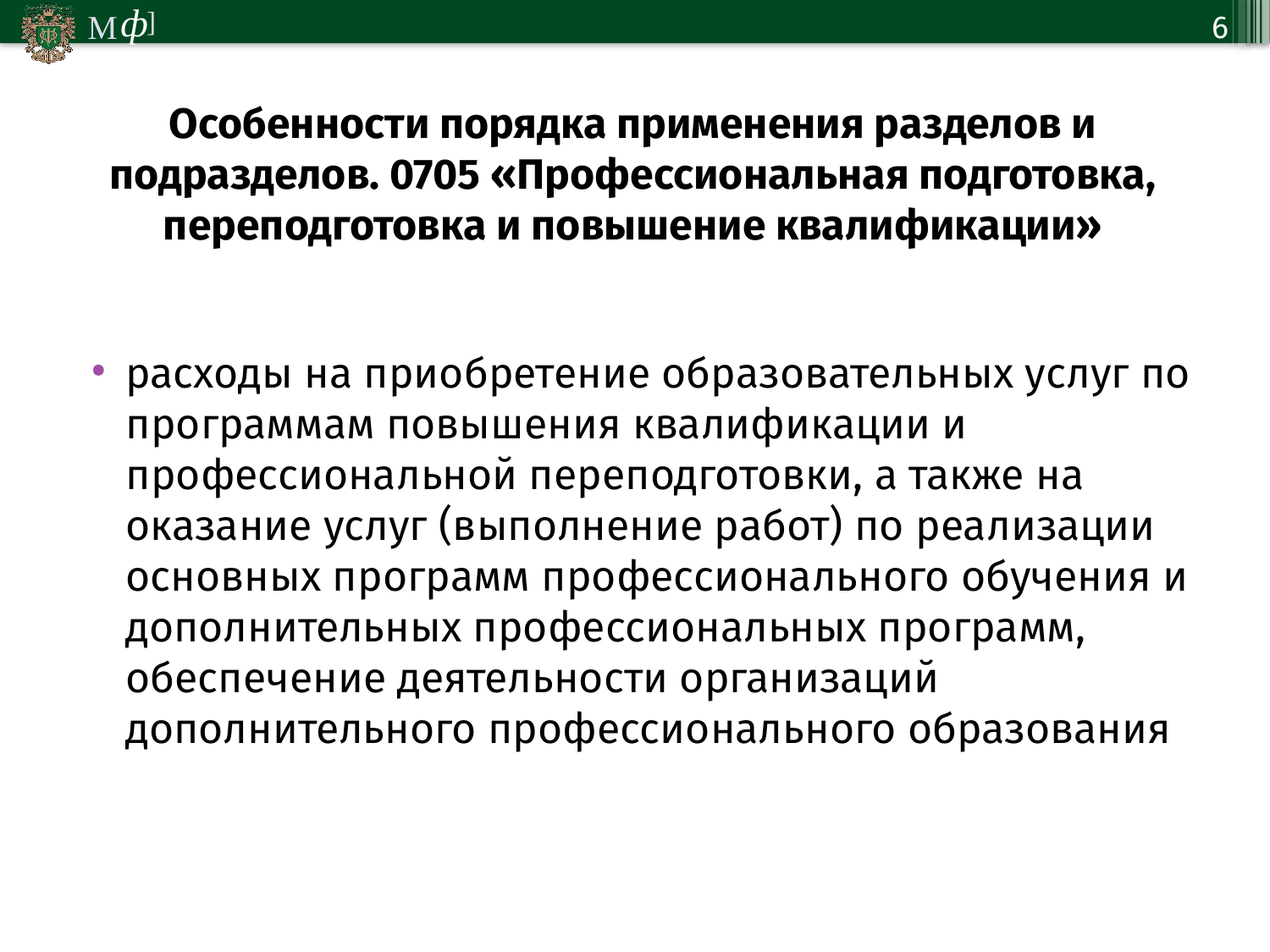

6
Особенности порядка применения разделов и подразделов. 0705 «Профессиональная подготовка, переподготовка и повышение квалификации»
расходы на приобретение образовательных услуг по программам повышения квалификации и профессиональной переподготовки, а также на оказание услуг (выполнение работ) по реализации основных программ профессионального обучения и дополнительных профессиональных программ, обеспечение деятельности организаций дополнительного профессионального образования